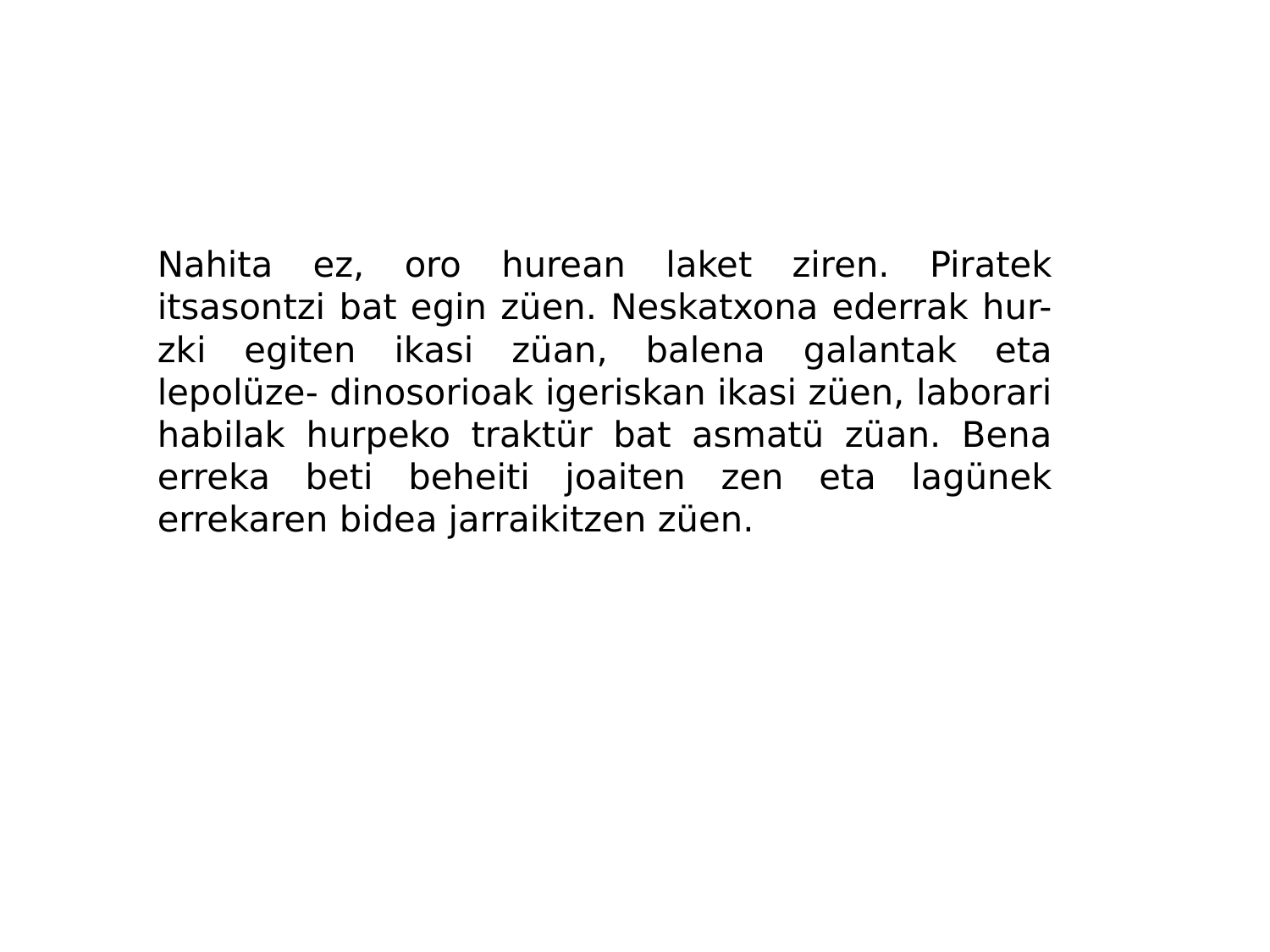

Nahita ez, oro hurean laket ziren. Piratek itsasontzi bat egin züen. Neskatxona ederrak hur-zki egiten ikasi züan, balena galantak eta lepolüze- dinosorioak igeriskan ikasi züen, laborari habilak hurpeko traktür bat asmatü züan. Bena erreka beti beheiti joaiten zen eta lagünek errekaren bidea jarraikitzen züen.